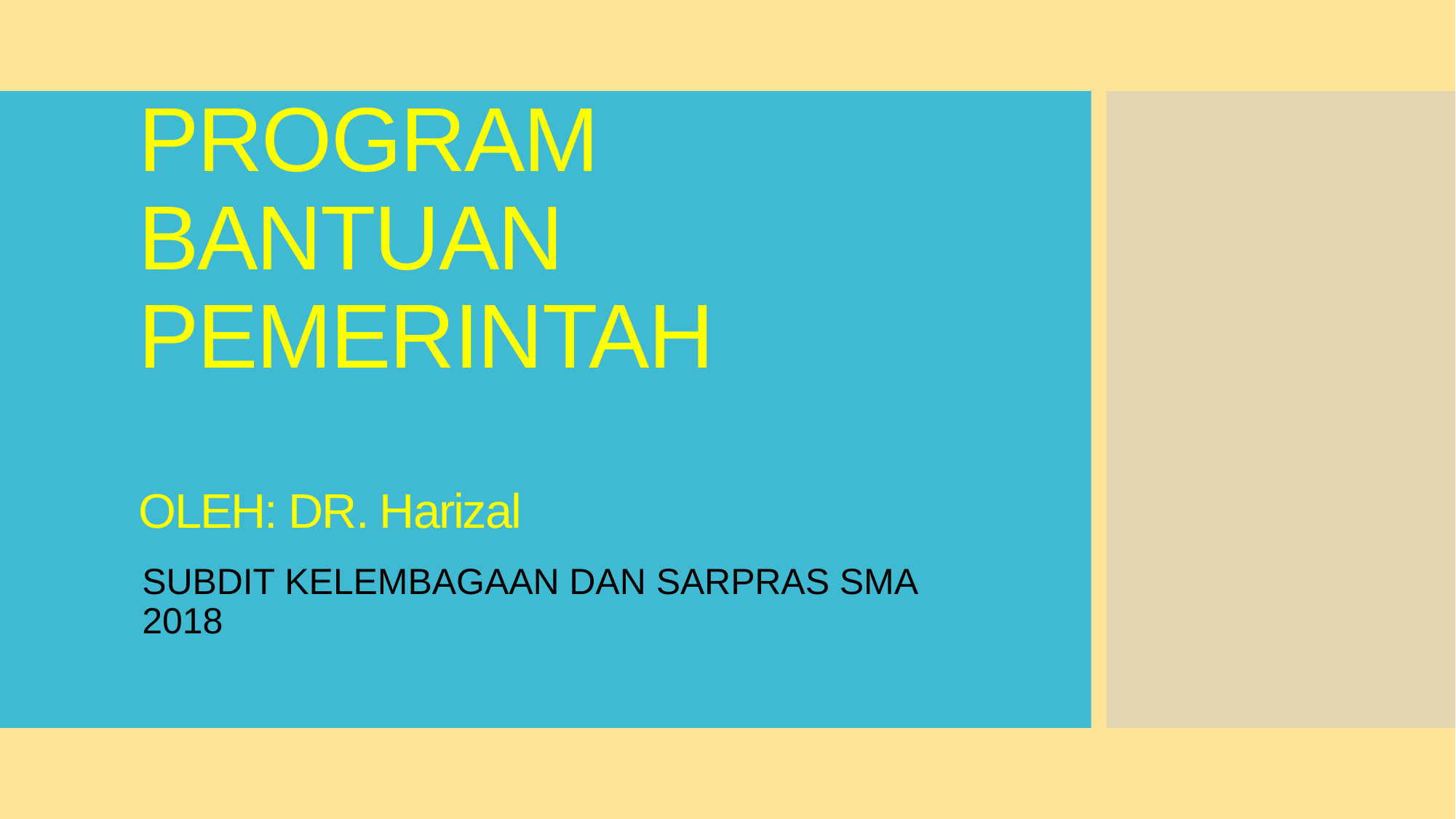

# PROGRAM BANTUAN PEMERINTAH OLEH: DR. Harizal
SUBDIT KELEMBAGAAN DAN SARPRAS SMA 2018